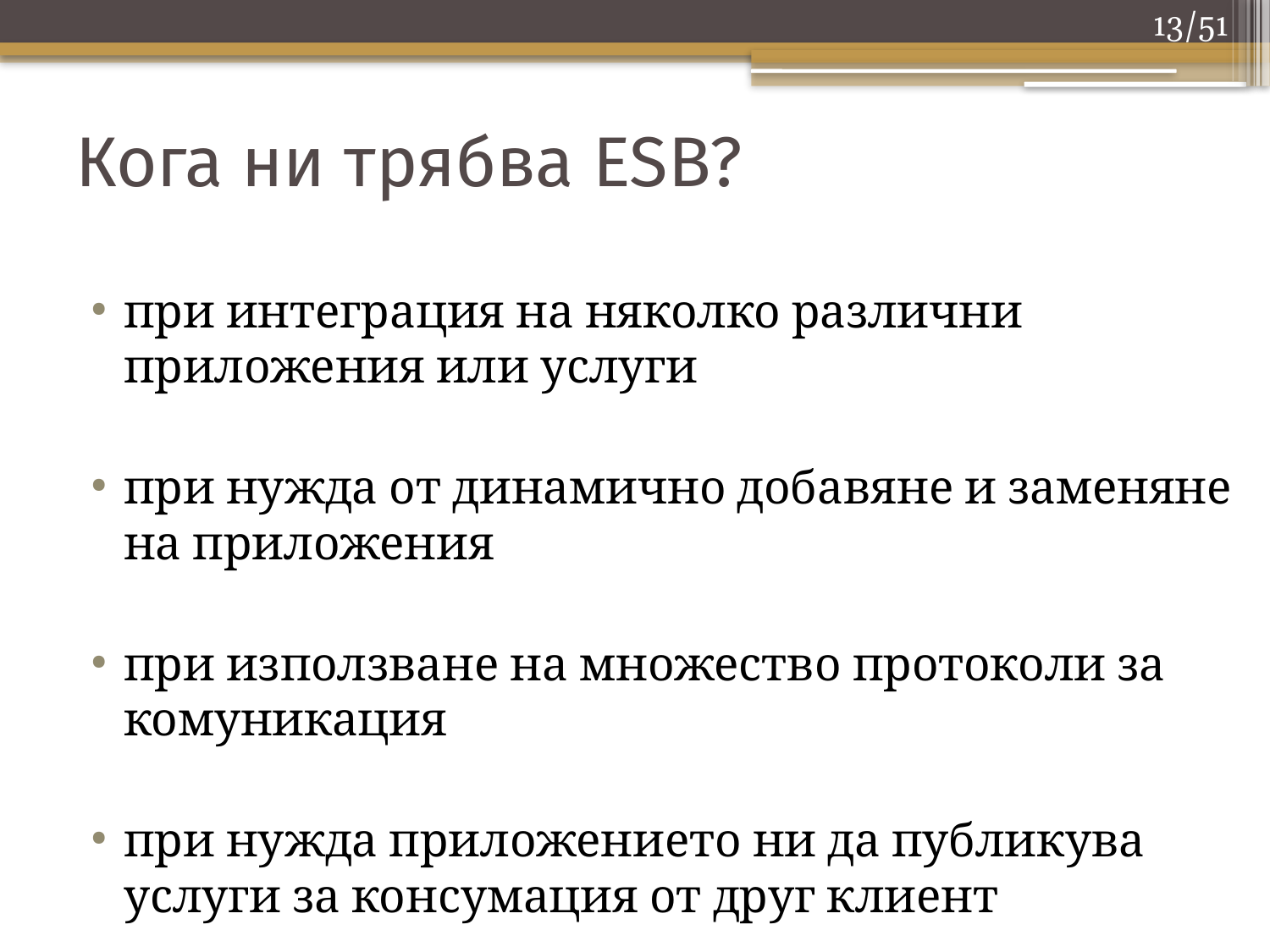

13/51
# Кога ни трябва ESB?
при интеграция на няколко различни приложения или услуги

при нужда от динамично добавяне и заменяне на приложения

при използване на множество протоколи за комуникация

при нужда приложението ни да публикува услуги за консумация от друг клиент